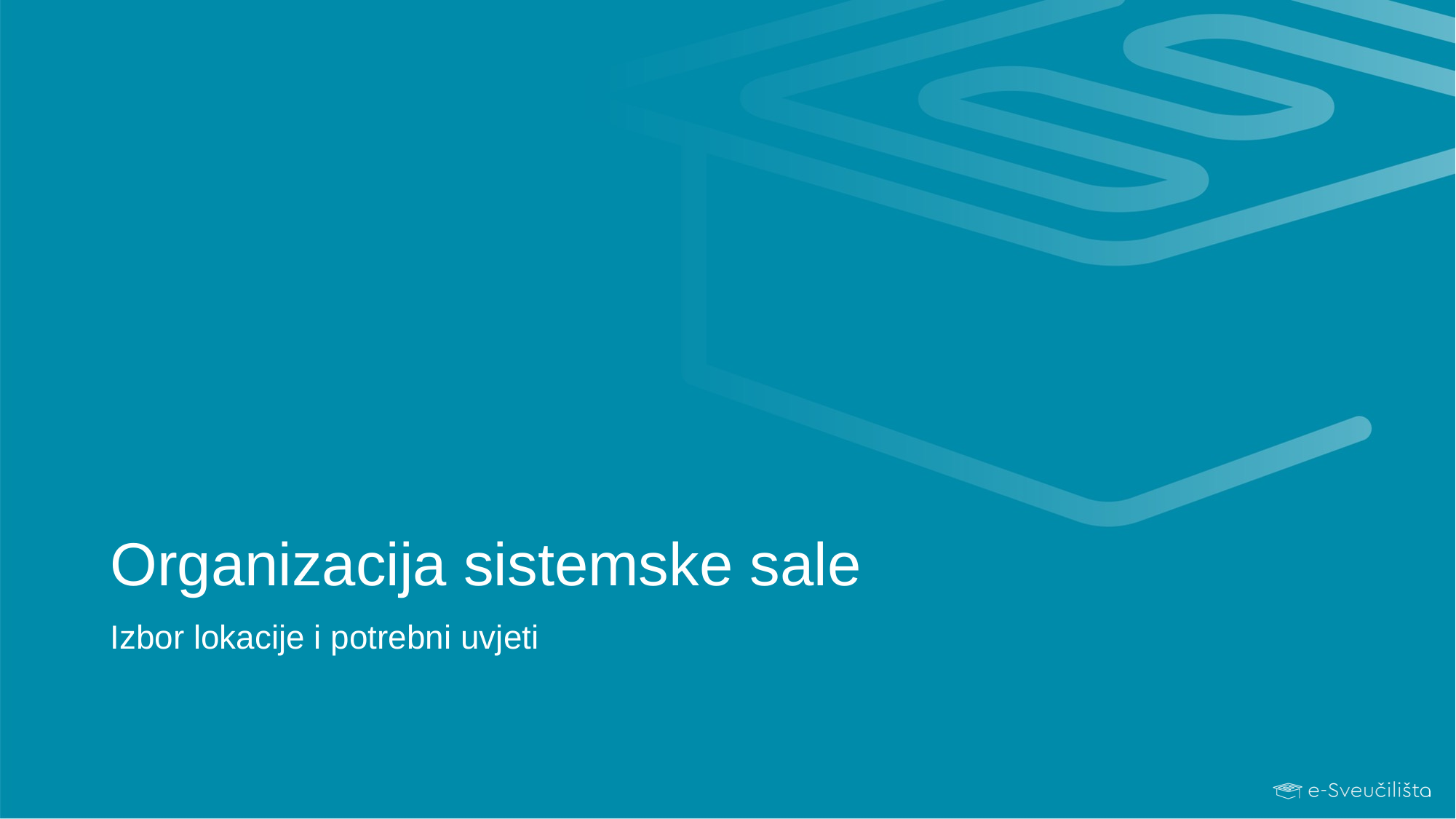

# Organizacija sistemske sale
Izbor lokacije i potrebni uvjeti